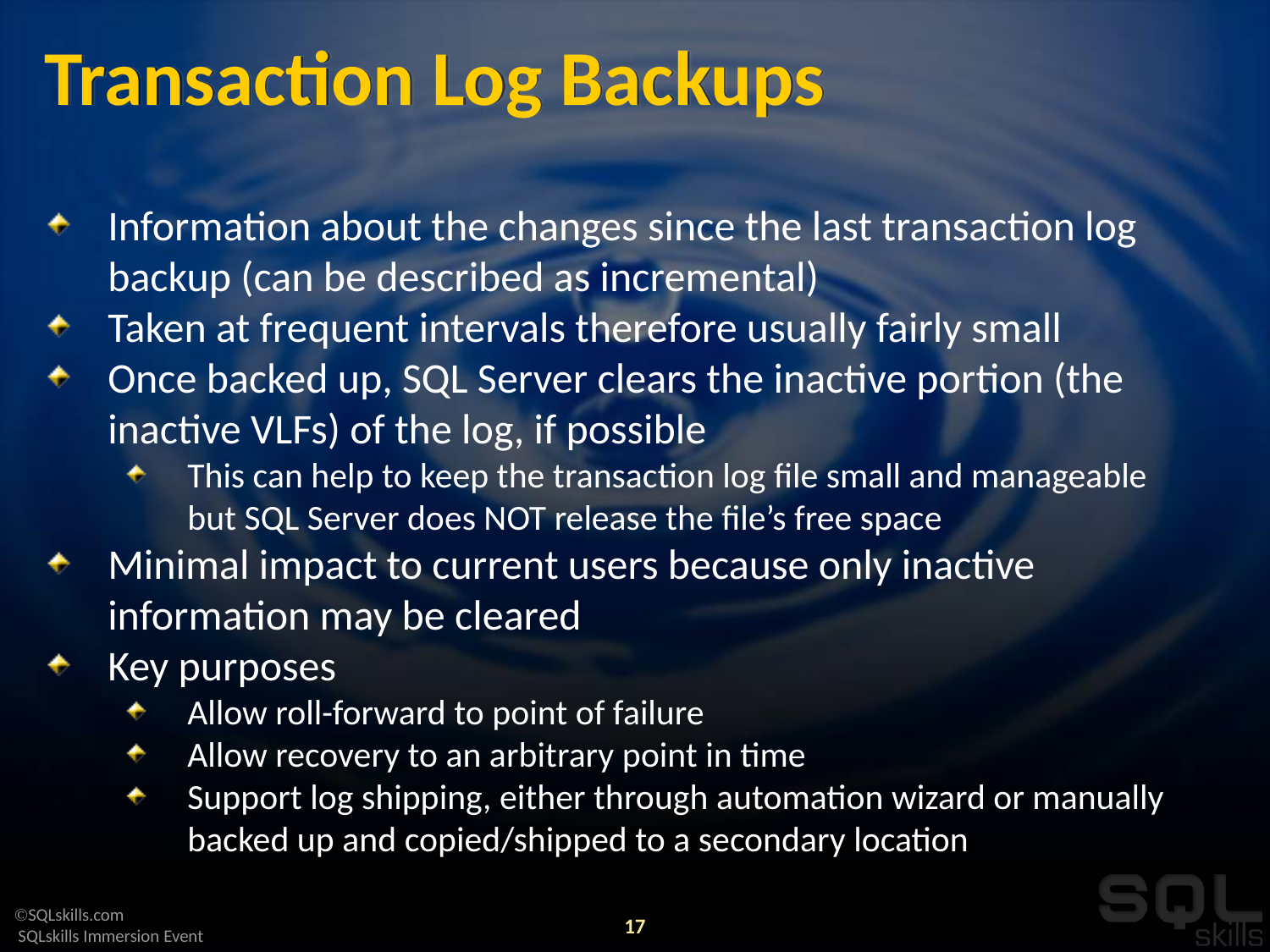

# Transaction Log Backups
Information about the changes since the last transaction log backup (can be described as incremental)
Taken at frequent intervals therefore usually fairly small
Once backed up, SQL Server clears the inactive portion (the inactive VLFs) of the log, if possible
This can help to keep the transaction log file small and manageable but SQL Server does NOT release the file’s free space
Minimal impact to current users because only inactive information may be cleared
Key purposes
Allow roll-forward to point of failure
Allow recovery to an arbitrary point in time
Support log shipping, either through automation wizard or manually backed up and copied/shipped to a secondary location
17